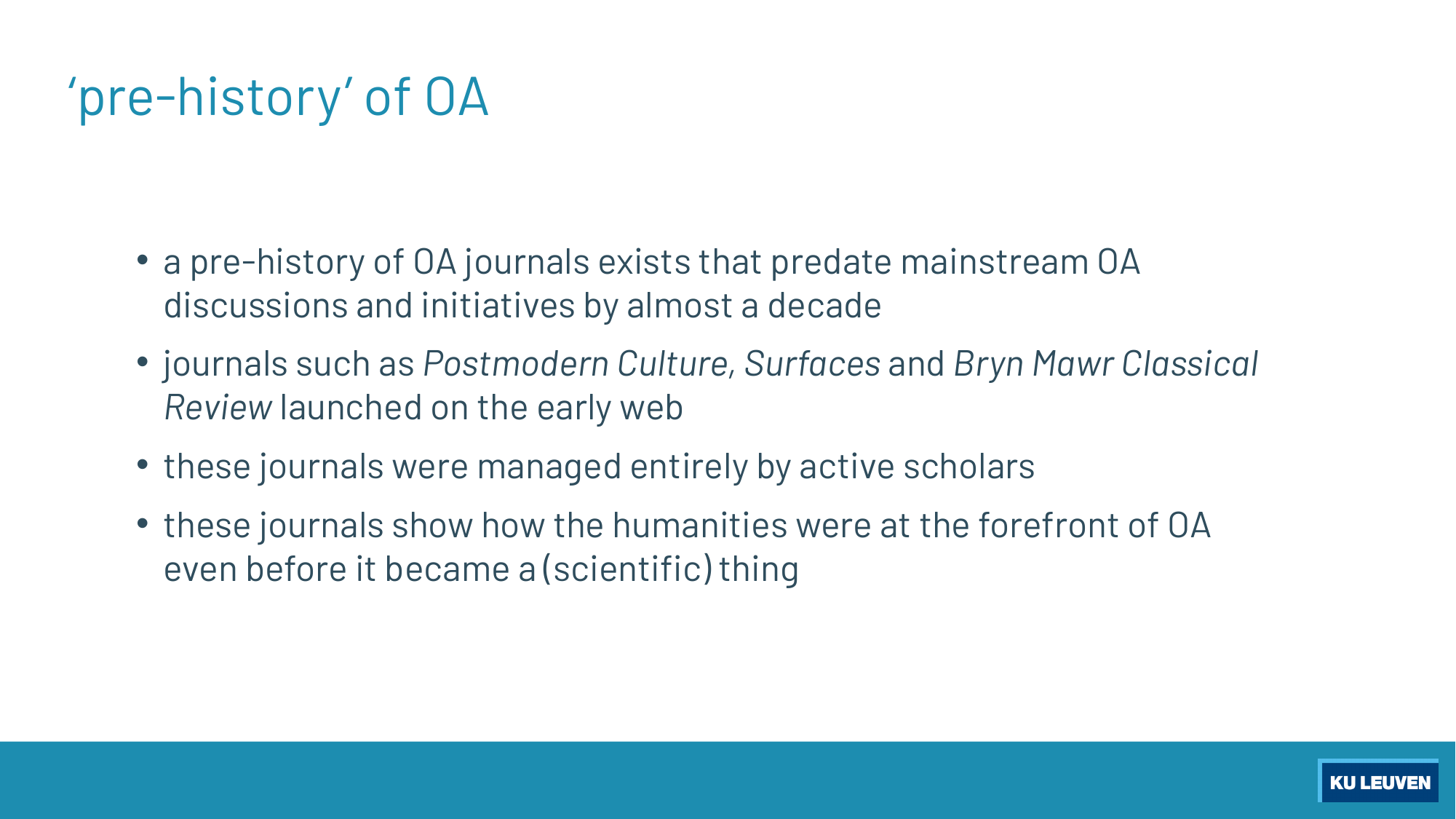

# ‘pre-history’ of OA
a pre-history of OA journals exists that predate mainstream OA discussions and initiatives by almost a decade
journals such as Postmodern Culture, Surfaces and Bryn Mawr Classical Review launched on the early web
these journals were managed entirely by active scholars
these journals show how the humanities were at the forefront of OA even before it became a (scientific) thing